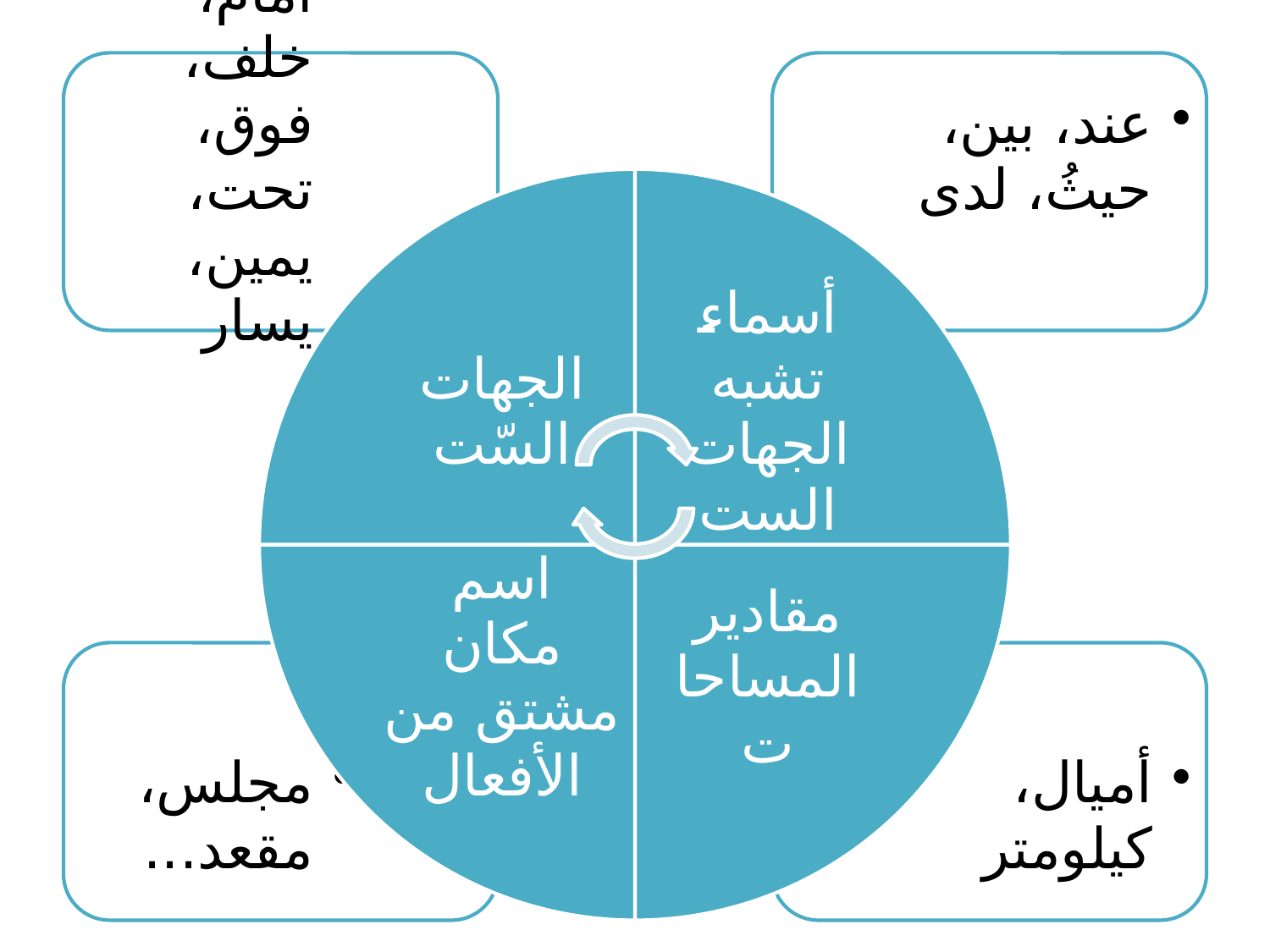

أمام، خلف، فوق، تحت، يمين، يسار
أميال، كيلومتر
مجلس، مقعد...